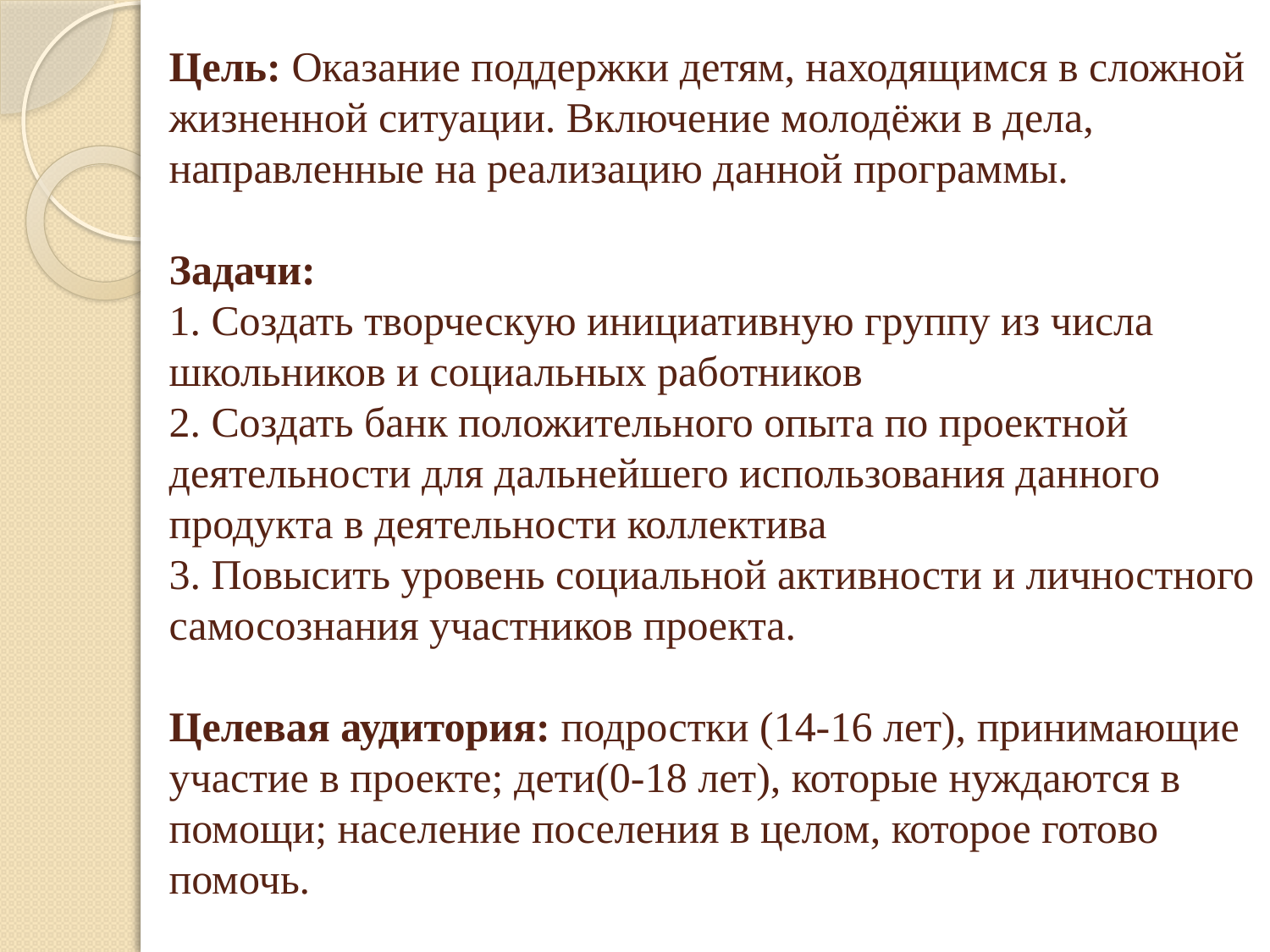

# Цель: Оказание поддержки детям, находящимся в сложной жизненной ситуации. Включение молодёжи в дела, направленные на реализацию данной программы. Задачи: 1. Создать творческую инициативную группу из числа школьников и социальных работников 2. Создать банк положительного опыта по проектной деятельности для дальнейшего использования данного продукта в деятельности коллектива 3. Повысить уровень социальной активности и личностного самосознания участников проекта. Целевая аудитория: подростки (14-16 лет), принимающие участие в проекте; дети(0-18 лет), которые нуждаются в помощи; население поселения в целом, которое готово помочь.